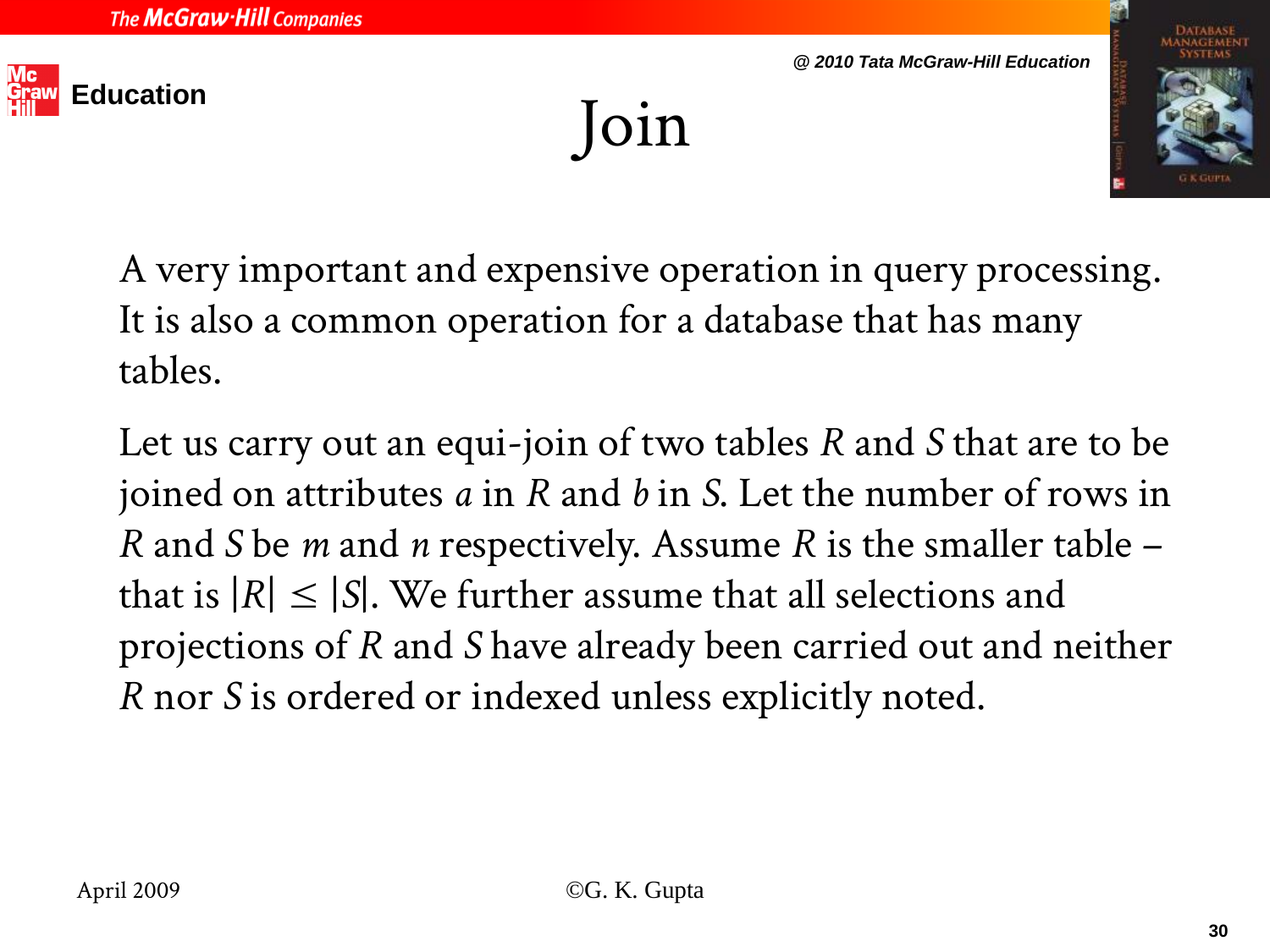

# Join
A very important and expensive operation in query processing. It is also a common operation for a database that has many tables.
Let us carry out an equi-join of two tables R and S that are to be joined on attributes a in R and b in S. Let the number of rows in R and S be m and n respectively. Assume R is the smaller table – that is |R| ≤ |S|. We further assume that all selections and projections of R and S have already been carried out and neither R nor S is ordered or indexed unless explicitly noted.

April 2009
©G. K. Gupta